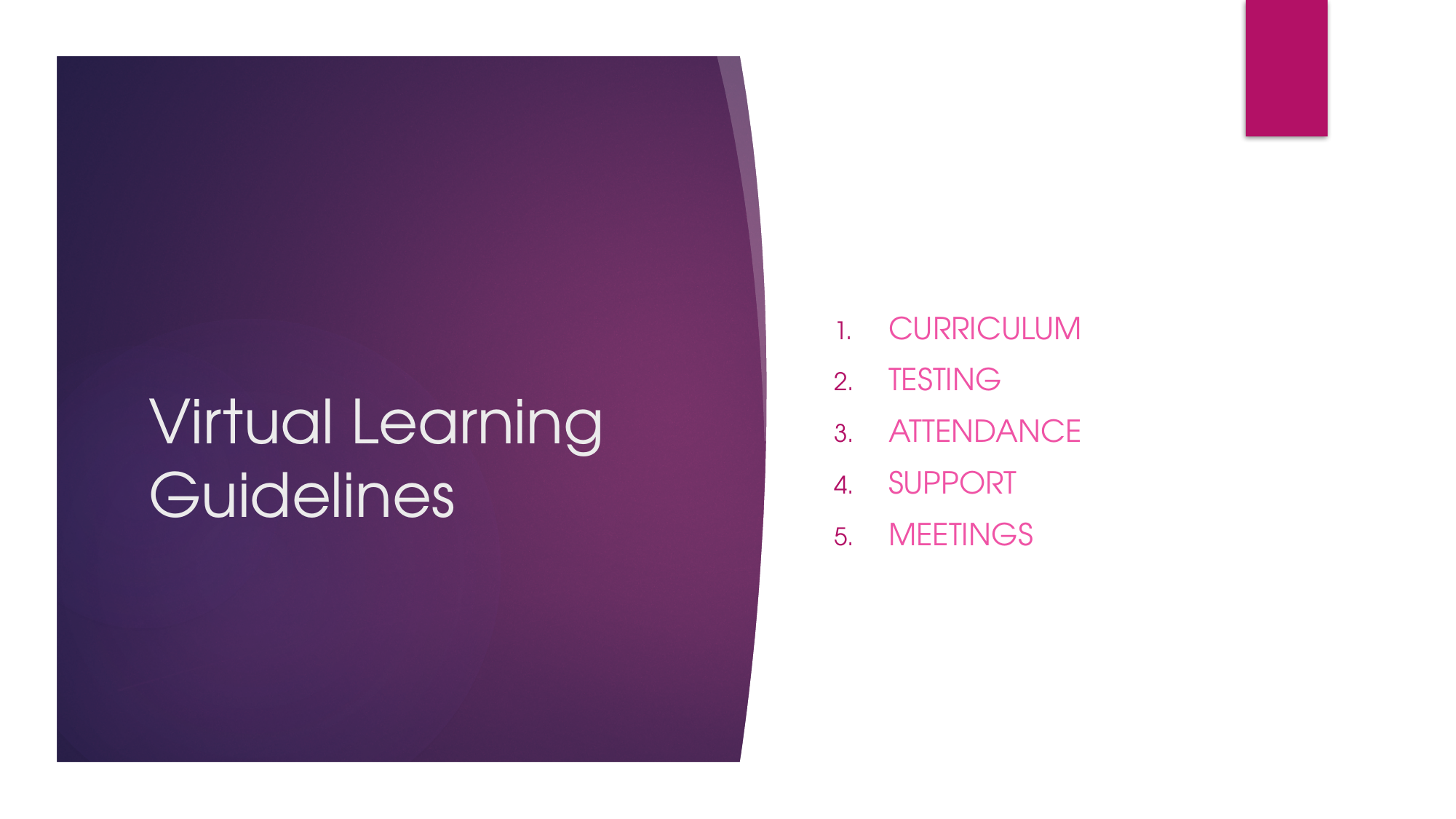

curriculum
Testing
attendance
support
Meetings

# Virtual Learning Guidelines